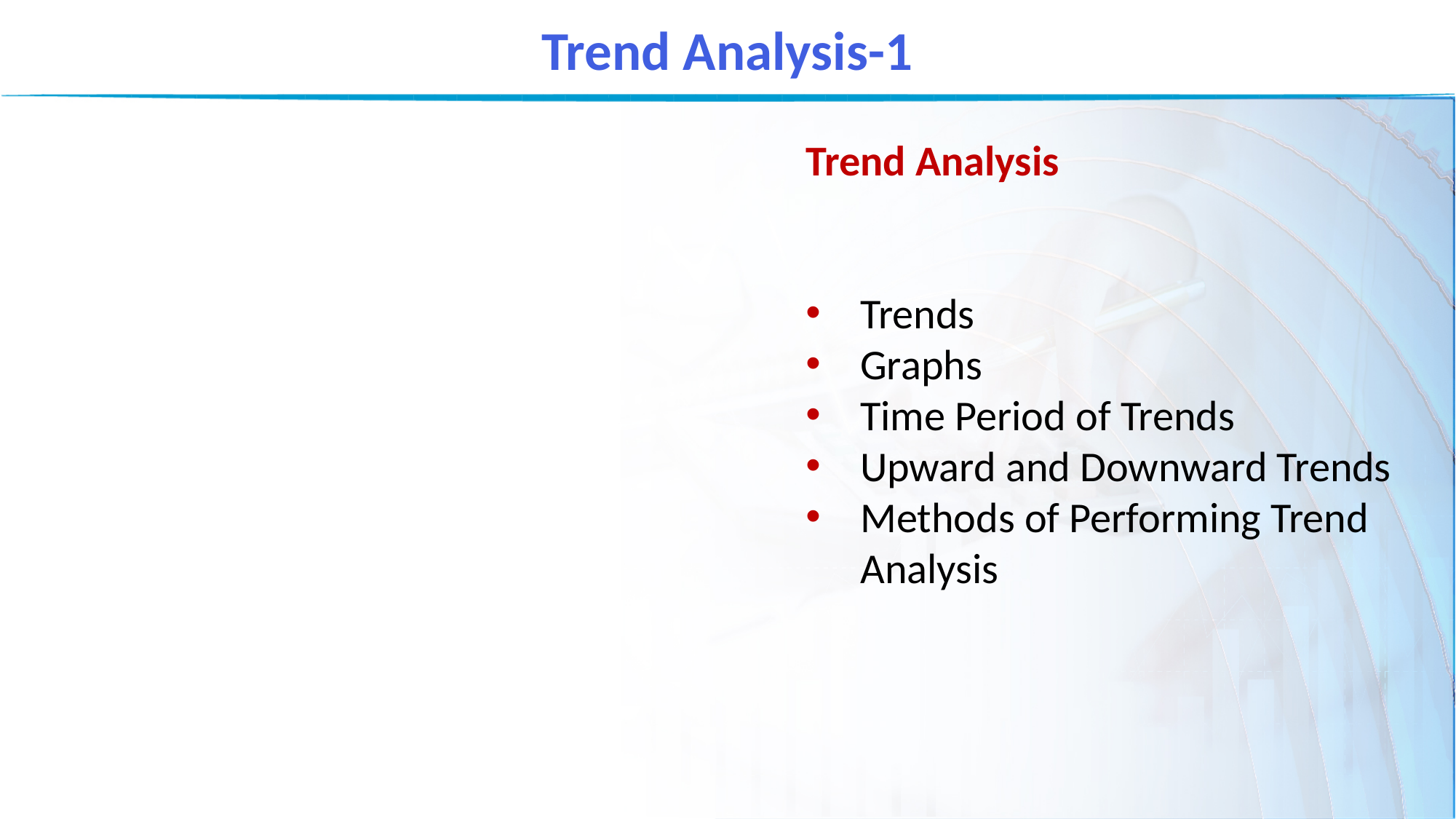

Trend Analysis-1
Trend Analysis

Trends
Graphs
Time Period of Trends
Upward and Downward Trends
Methods of Performing Trend Analysis